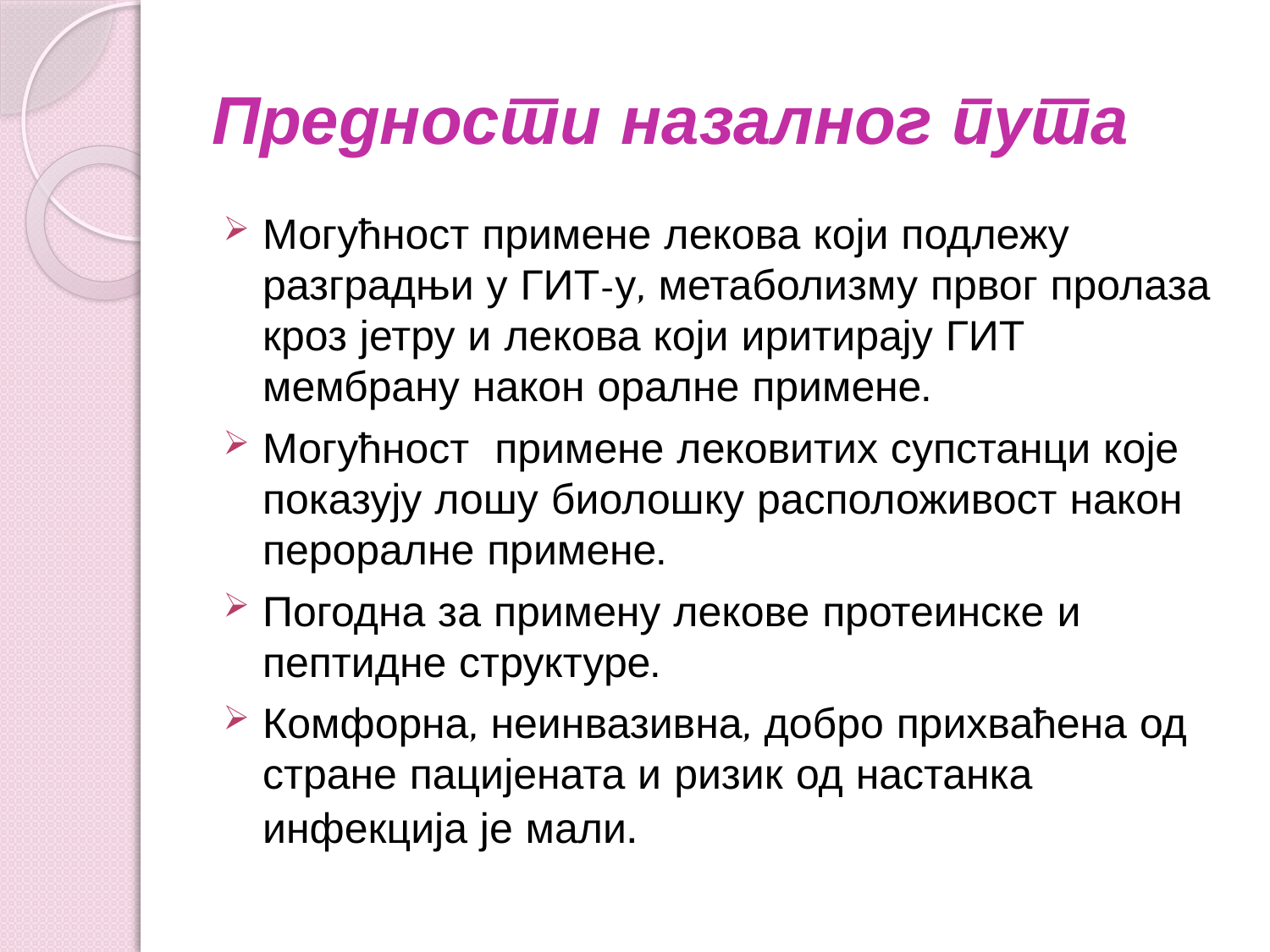

# Предности назалног пута
Могућност примене лекова који подлежу разградњи у ГИТ-у, метаболизму првог пролаза кроз јетру и лекова који иритирају ГИТ мембрану након оралне примене.
Могућност  примене лековитих супстанци које показују лошу биолошку расположивост након пероралне примене.
Погодна за примену лекове протеинске и пептидне структуре.
Комфорна, неинвазивна, добро прихваћена од стране пацијената и ризик од настанка инфекција је мали.